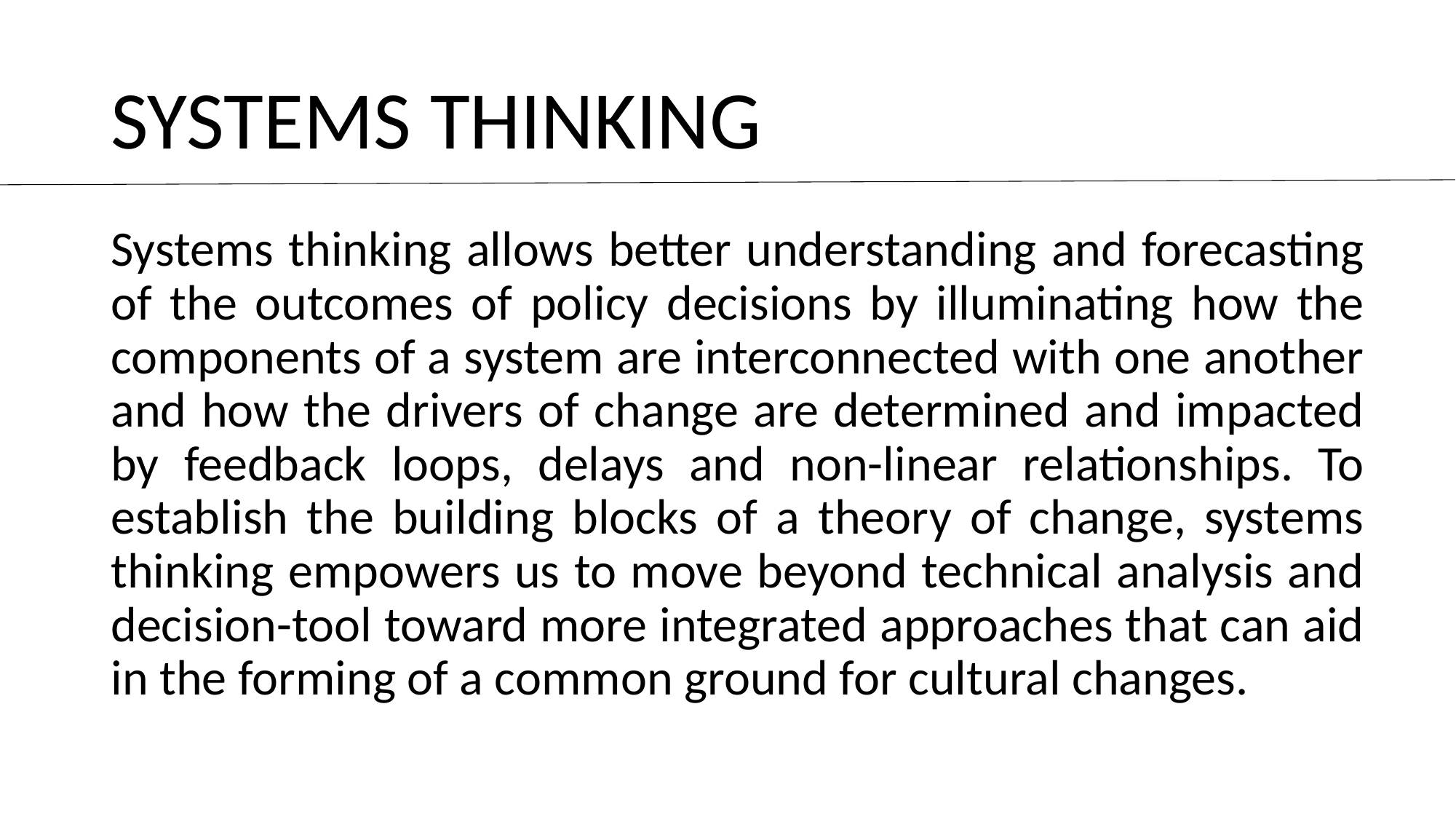

# SYSTEMS THINKING
Systems thinking allows better understanding and forecasting of the outcomes of policy decisions by illuminating how the components of a system are interconnected with one another and how the drivers of change are determined and impacted by feedback loops, delays and non-linear relationships. To establish the building blocks of a theory of change, systems thinking empowers us to move beyond technical analysis and decision-tool toward more integrated approaches that can aid in the forming of a common ground for cultural changes.